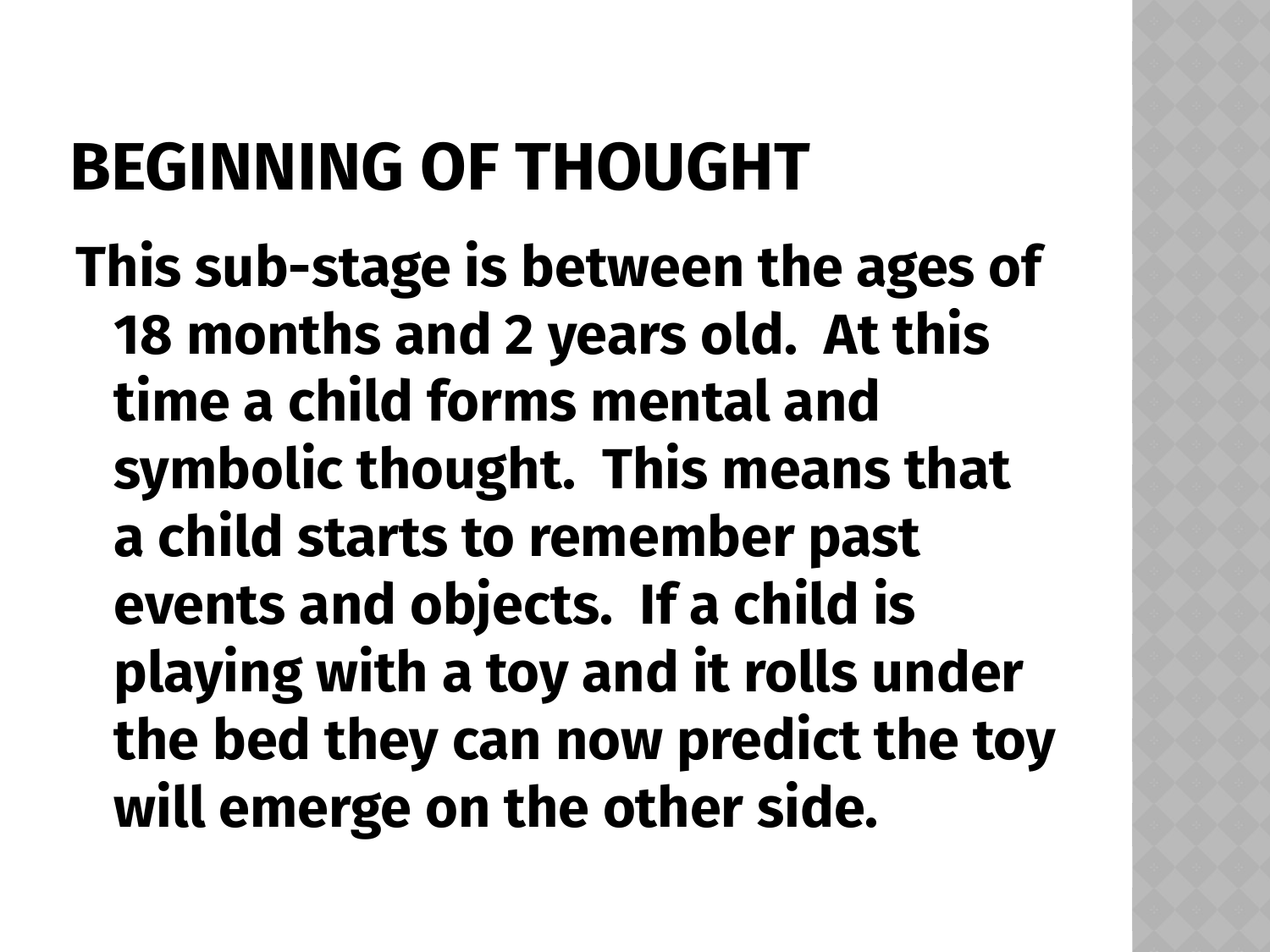

# Beginning of Thought
This sub-stage is between the ages of 18 months and 2 years old.  At this time a child forms mental and symbolic thought.  This means that a child starts to remember past events and objects.  If a child is playing with a toy and it rolls under the bed they can now predict the toy will emerge on the other side.